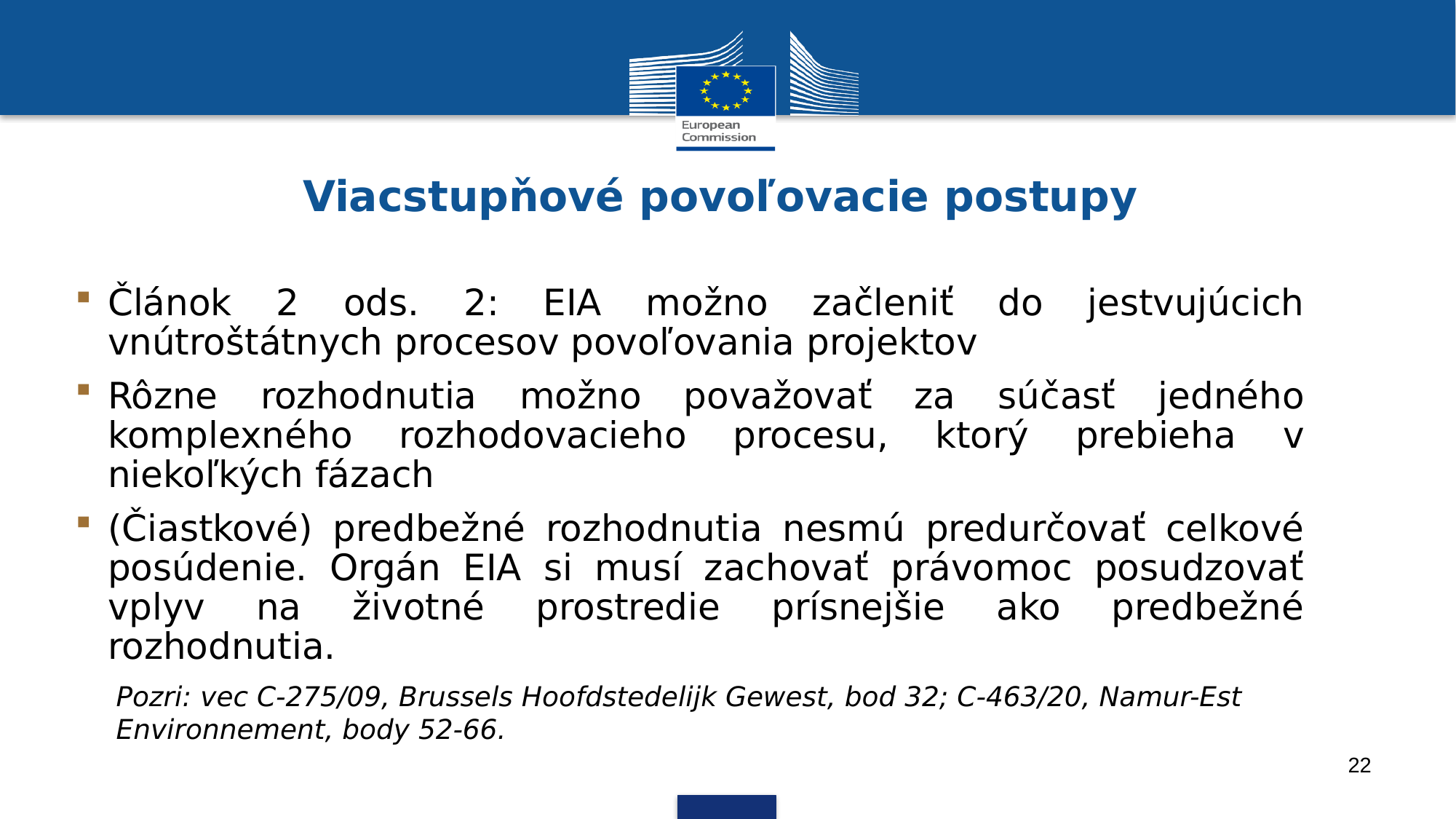

# Viacstupňové povoľovacie postupy
Článok 2 ods. 2: EIA možno začleniť do jestvujúcich vnútroštátnych procesov povoľovania projektov
Rôzne rozhodnutia možno považovať za súčasť jedného komplexného rozhodovacieho procesu, ktorý prebieha v niekoľkých fázach
(Čiastkové) predbežné rozhodnutia nesmú predurčovať celkové posúdenie. Orgán EIA si musí zachovať právomoc posudzovať vplyv na životné prostredie prísnejšie ako predbežné rozhodnutia.
Pozri: vec C-275/09, Brussels Hoofdstedelijk Gewest, bod 32; C-463/20, Namur-Est Environnement, body 52-66.
22